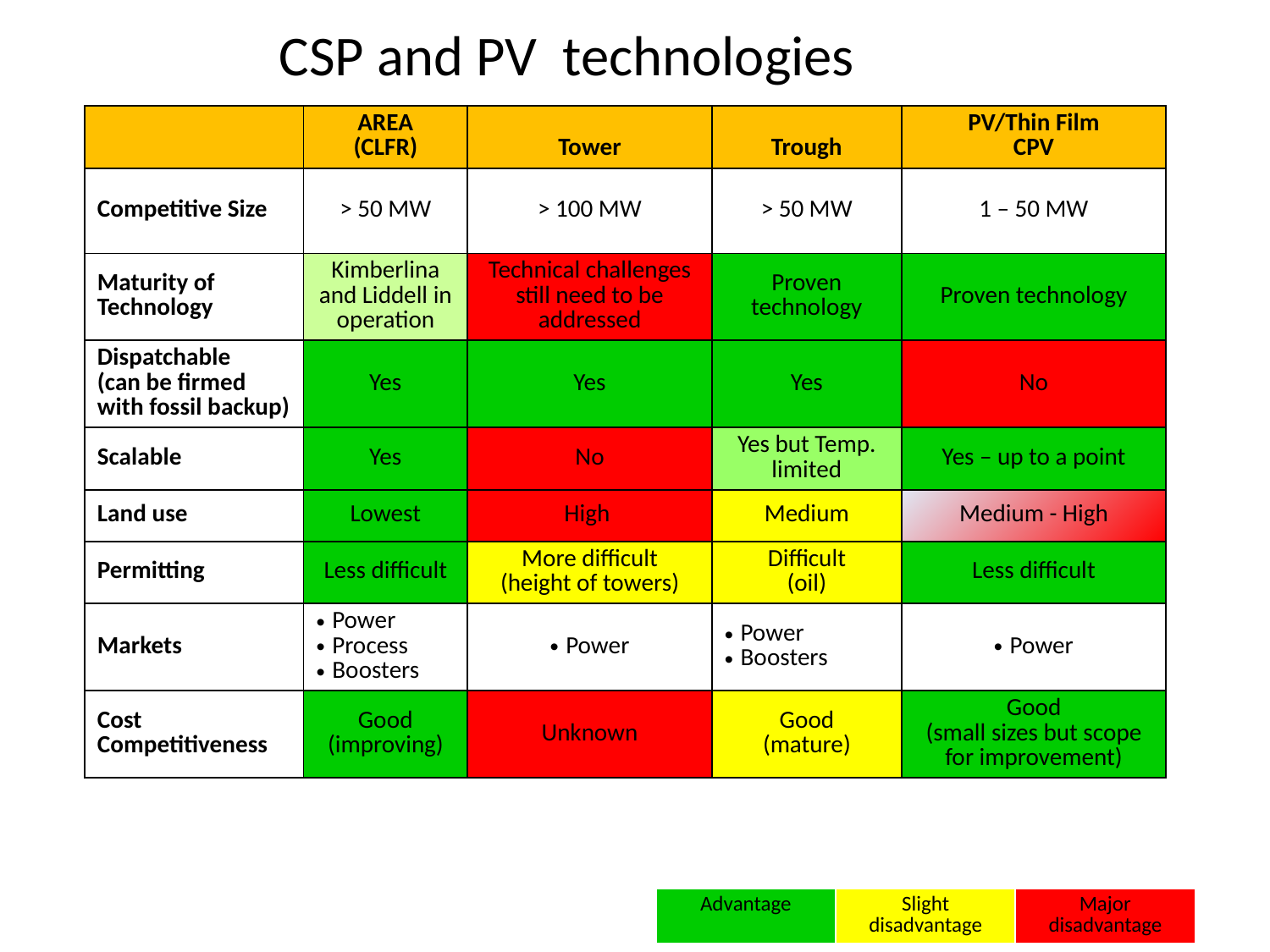

CSP and PV  technologies
|  | AREA (CLFR) | Tower | Trough | PV/Thin Film CPV |
| --- | --- | --- | --- | --- |
| Competitive Size | > 50 MW | > 100 MW | > 50 MW | 1 – 50 MW |
| Maturity of Technology | Kimberlina and Liddell in operation | Technical challenges still need to be addressed | Proven technology | Proven technology |
| Dispatchable (can be firmed with fossil backup) | Yes | Yes | Yes | No |
| Scalable | Yes | No | Yes but Temp. limited | Yes – up to a point |
| Land use | Lowest | High | Medium | Medium - High |
| Permitting | Less difficult | More difficult (height of towers) | Difficult (oil) | Less difficult |
| Markets | Power Process Boosters | Power | Power Boosters | Power |
| Cost Competitiveness | Good (improving) | Unknown | Good (mature) | Good (small sizes but scope for improvement) |
| Advantage | Slight disadvantage | Major disadvantage |
| --- | --- | --- |